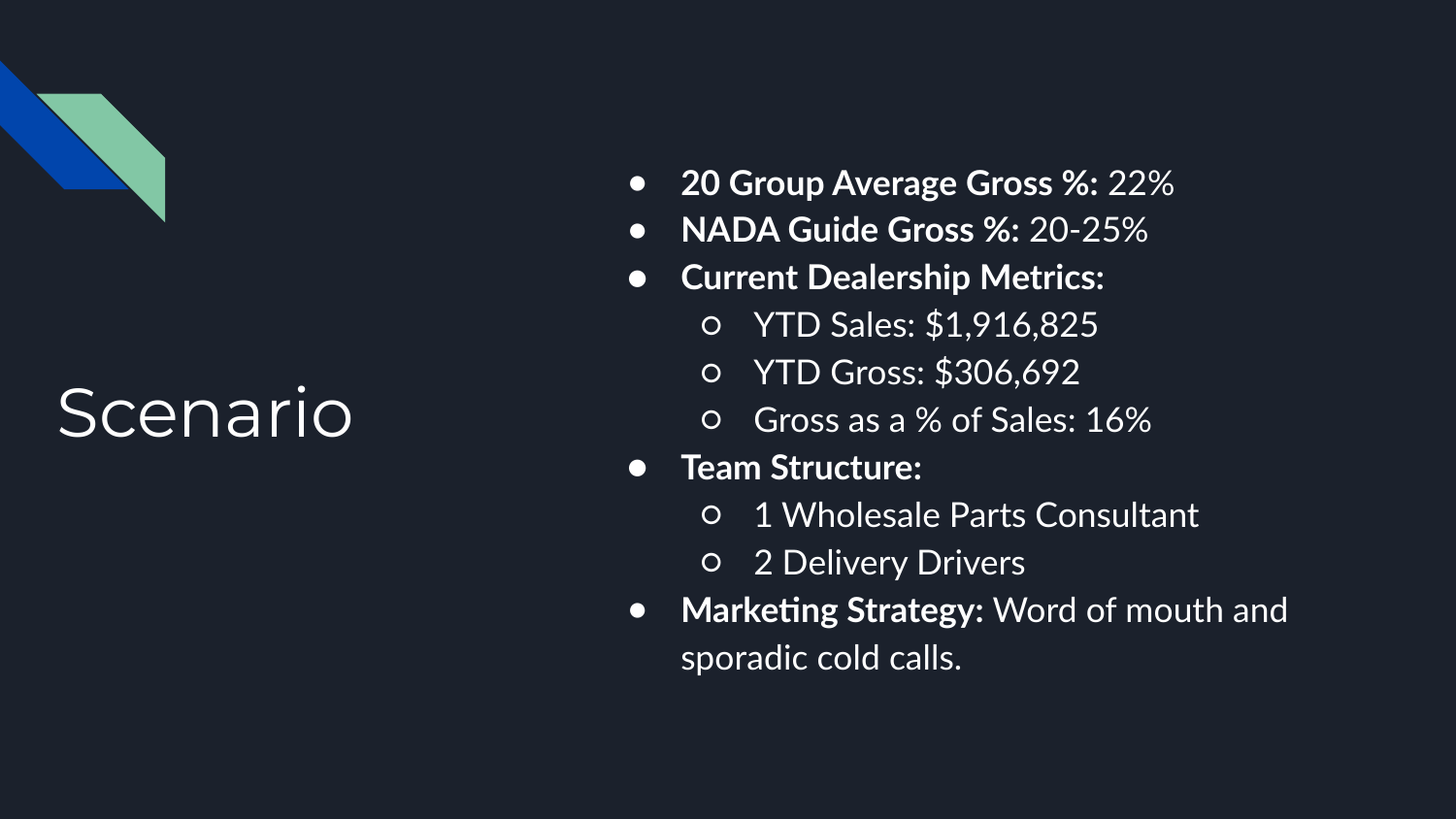

20 Group Average Gross %: 22%
NADA Guide Gross %: 20-25%
Current Dealership Metrics:
YTD Sales: $1,916,825
YTD Gross: $306,692
Gross as a % of Sales: 16%
Team Structure:
1 Wholesale Parts Consultant
2 Delivery Drivers
Marketing Strategy: Word of mouth and sporadic cold calls.

# Scenario